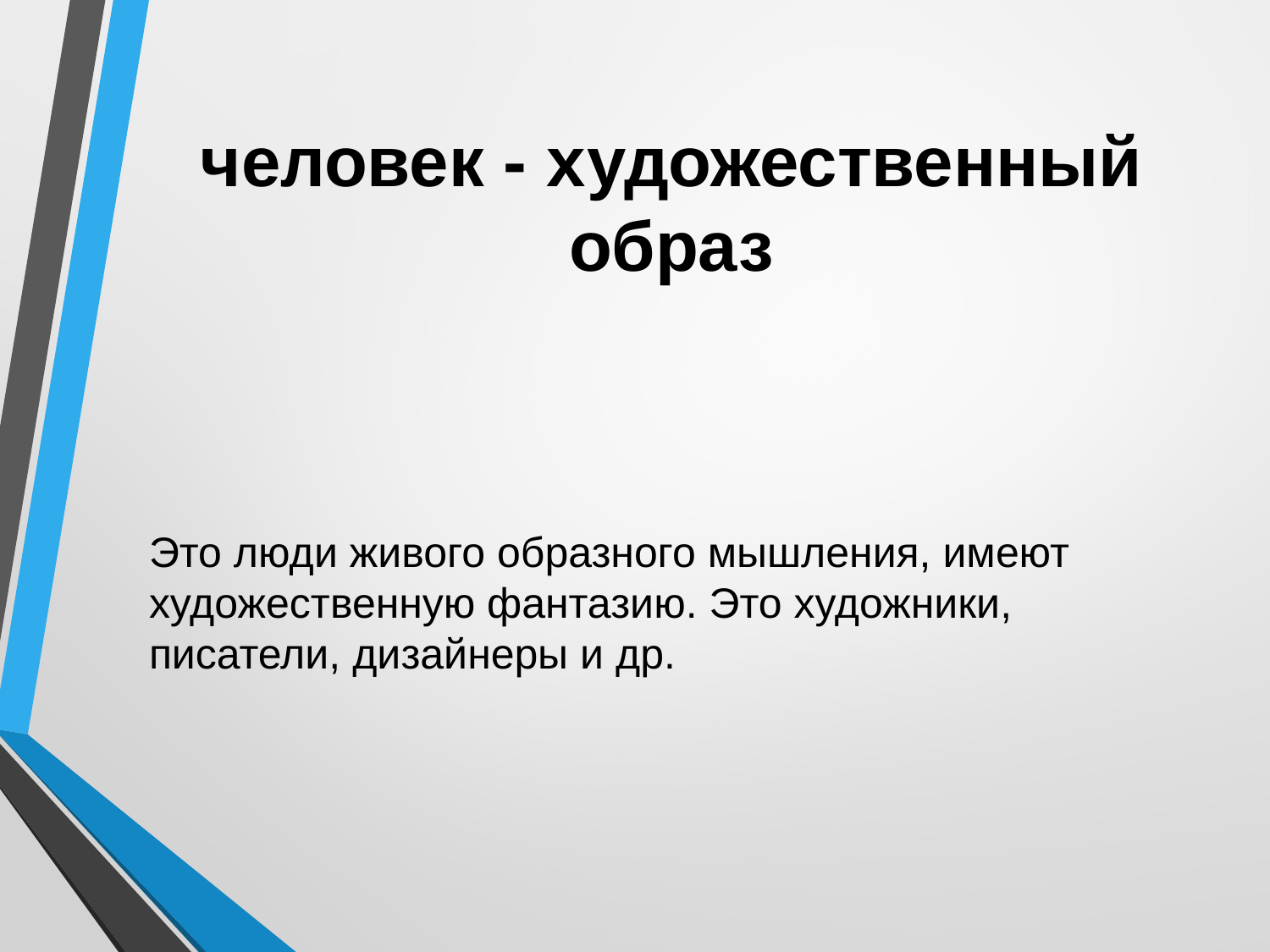

# человек - художественный образ
Это люди живого образного мышления, имеют художественную фантазию. Это художники, писатели, дизайнеры и др.